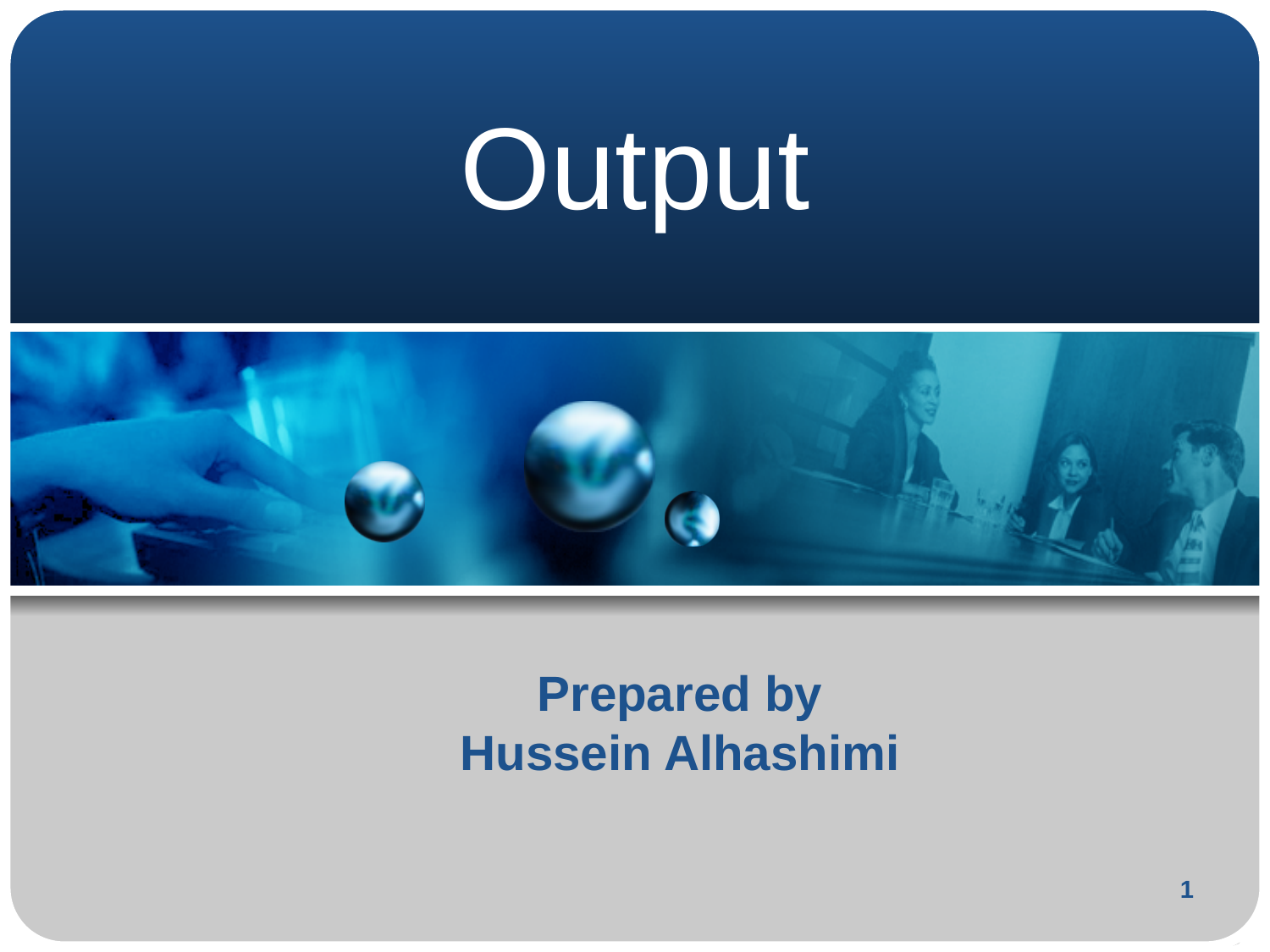

# Output
Prepared by
Hussein Alhashimi
1